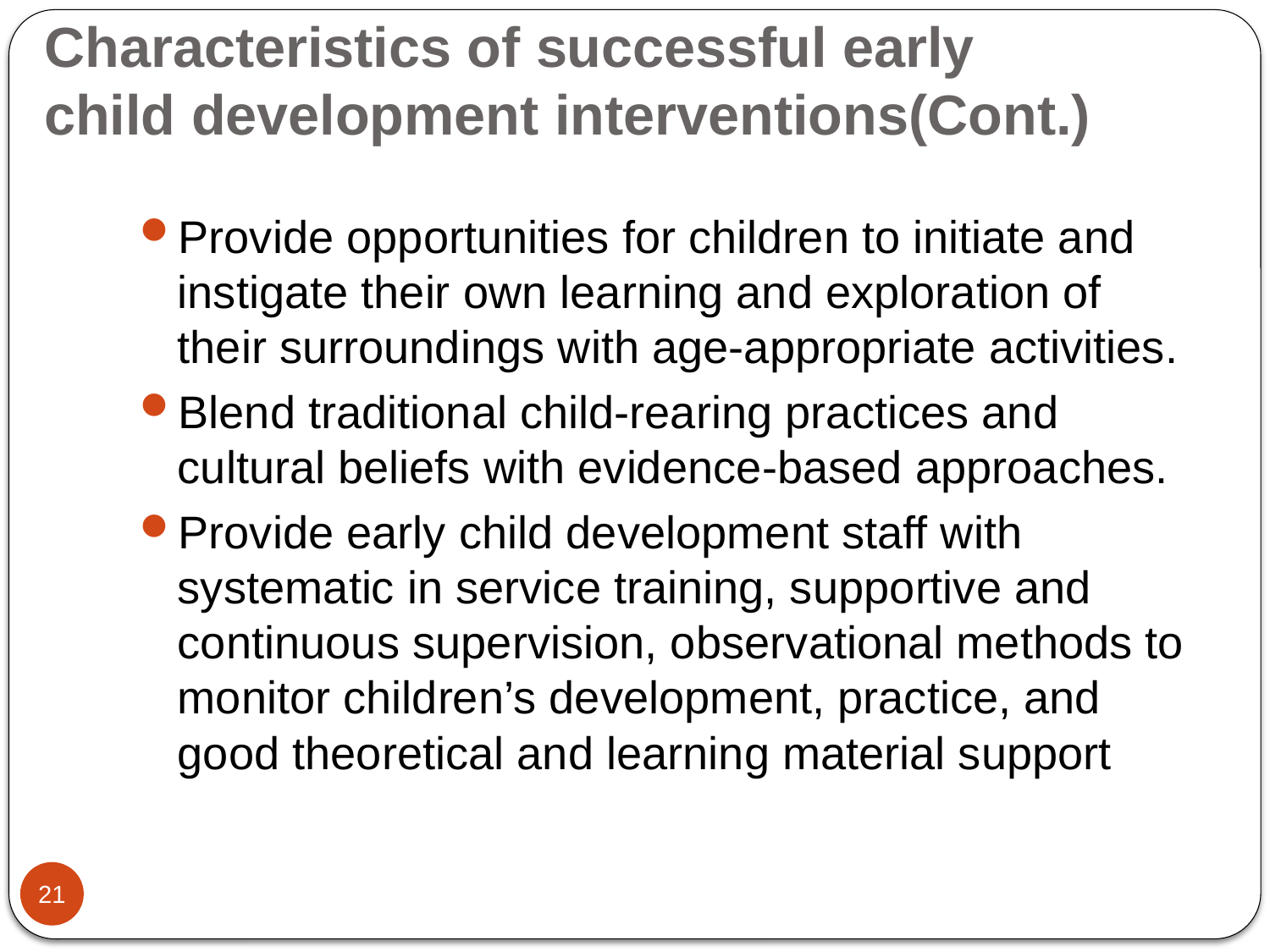

# Characteristics of successful early child development interventions(Cont.)
Provide opportunities for children to initiate and instigate their own learning and exploration of their surroundings with age-appropriate activities.
Blend traditional child-rearing practices and cultural beliefs with evidence-based approaches.
Provide early child development staff with systematic in service training, supportive and continuous supervision, observational methods to monitor children’s development, practice, and good theoretical and learning material support

21